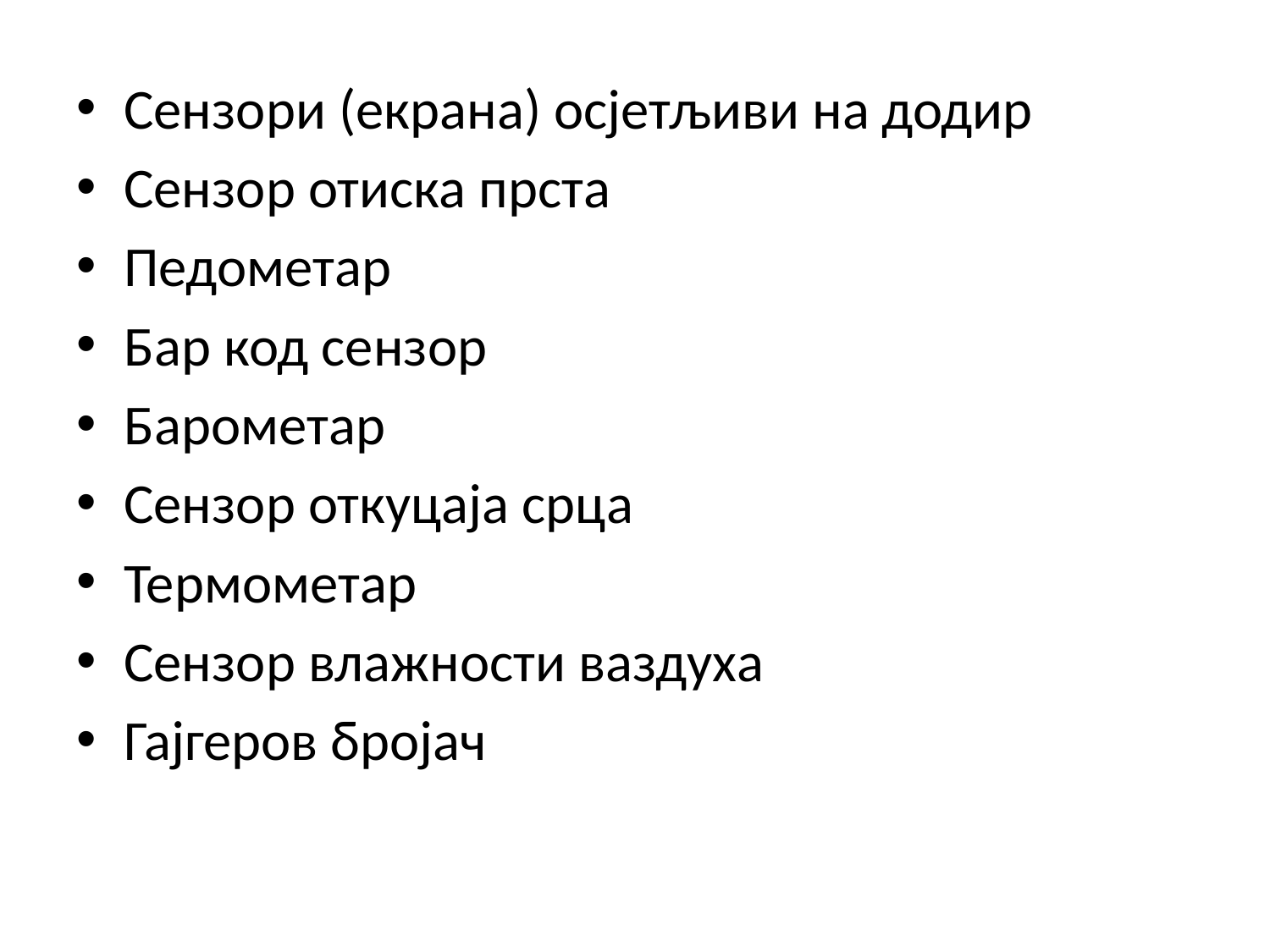

Сензори (екрана) осјетљиви на додир
Сензор отиска прста
Педометар
Бар код сензор
Барометар
Сензор откуцаја срца
Термометар
Сензор влажности ваздуха
Гајгеров бројач